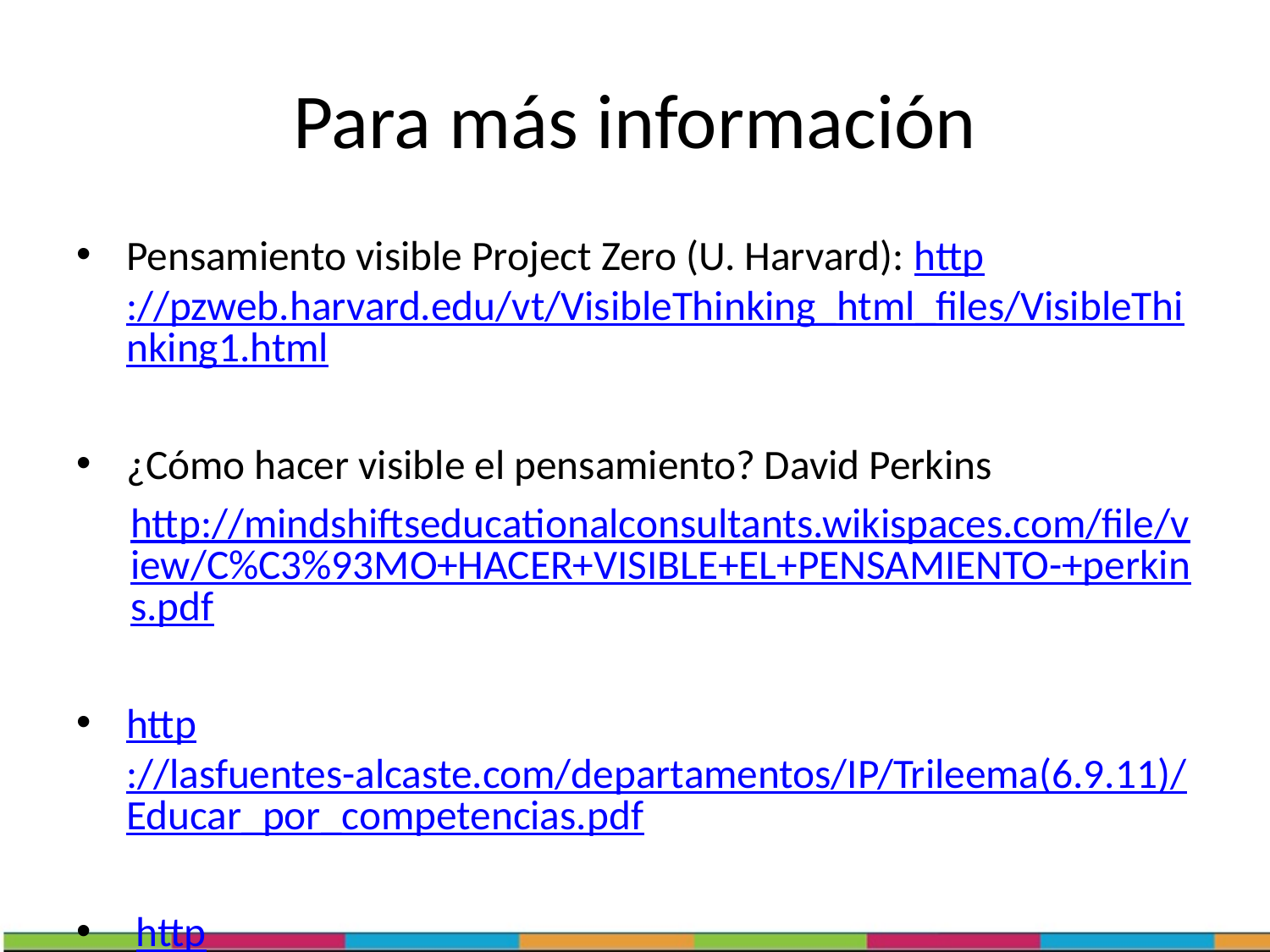

# Para más información
Pensamiento visible Project Zero (U. Harvard): http://pzweb.harvard.edu/vt/VisibleThinking_html_files/VisibleThinking1.html

¿Cómo hacer visible el pensamiento? David Perkins
http://mindshiftseducationalconsultants.wikispaces.com/file/view/C%C3%93MO+HACER+VISIBLE+EL+PENSAMIENTO-+perkins.pdf

http://lasfuentes-alcaste.com/departamentos/IP/Trileema(6.9.11)/Educar_por_competencias.pdf

 http://www.fod.ac.cr/pdf/epc/2009/es/pensamiento_visible.pdf